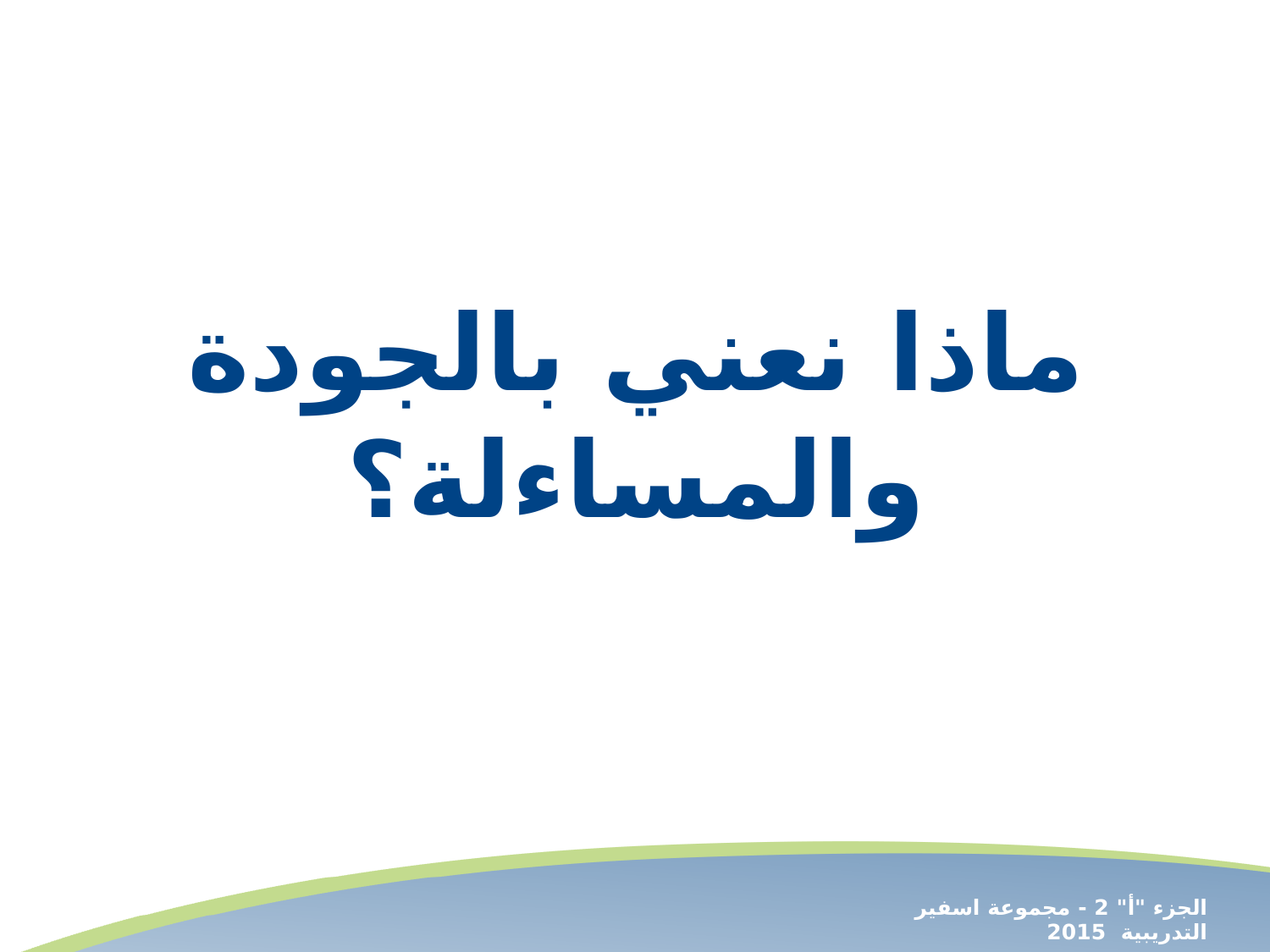

# ماذا نعني بالجودة والمساءلة؟
الجزء "أ" 2 - مجموعة اسفير التدريبية  2015